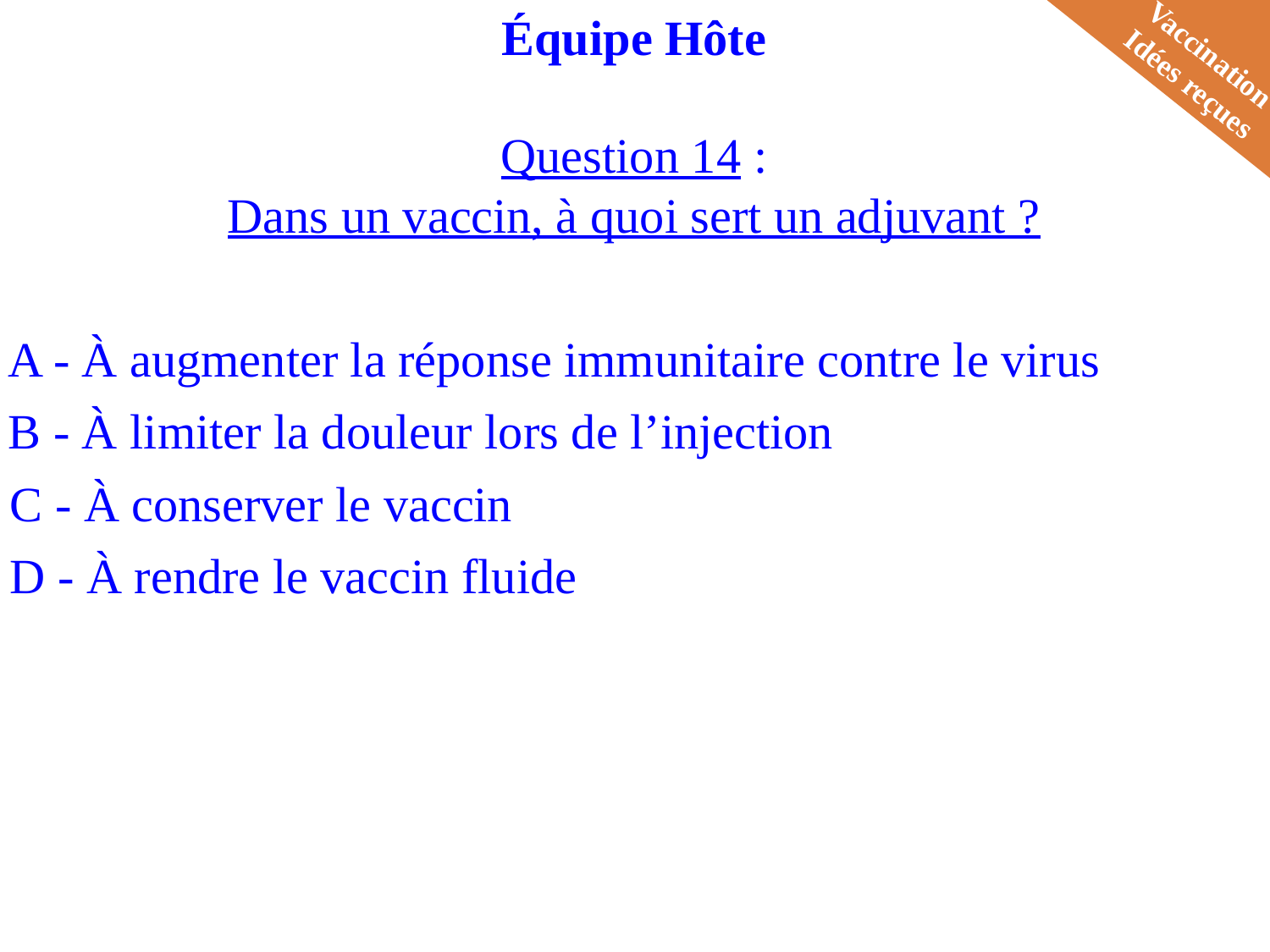

Équipe Hôte

Question 14 :
Dans un vaccin, à quoi sert un adjuvant ?
Vaccination
Idées reçues
A - À augmenter la réponse immunitaire contre le virus
B - À limiter la douleur lors de l’injection
C - À conserver le vaccin
D - À rendre le vaccin fluide